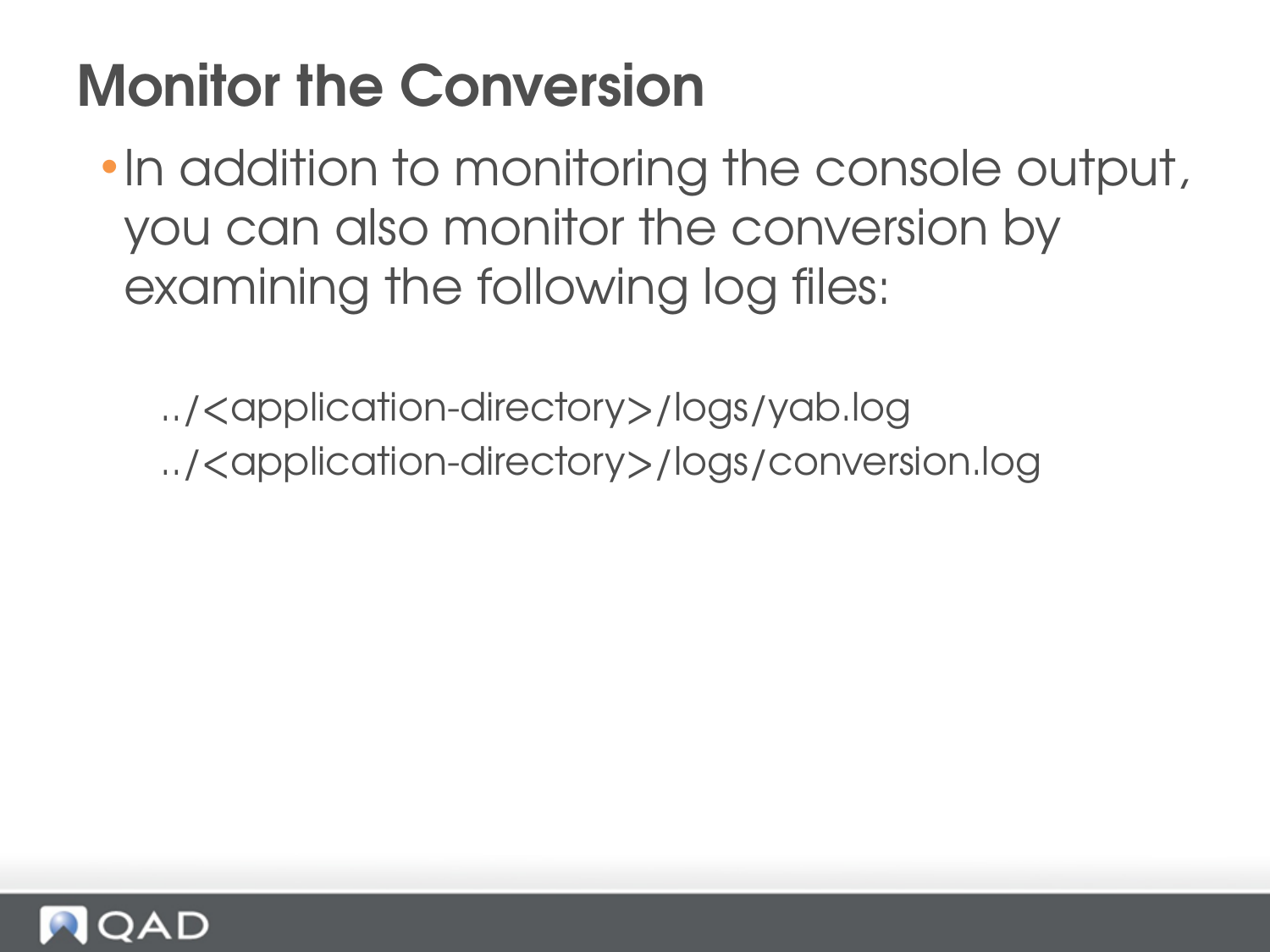

# Monitor the Conversion
In addition to monitoring the console output, you can also monitor the conversion by examining the following log files:
../<application-directory>/logs/yab.log
../<application-directory>/logs/conversion.log